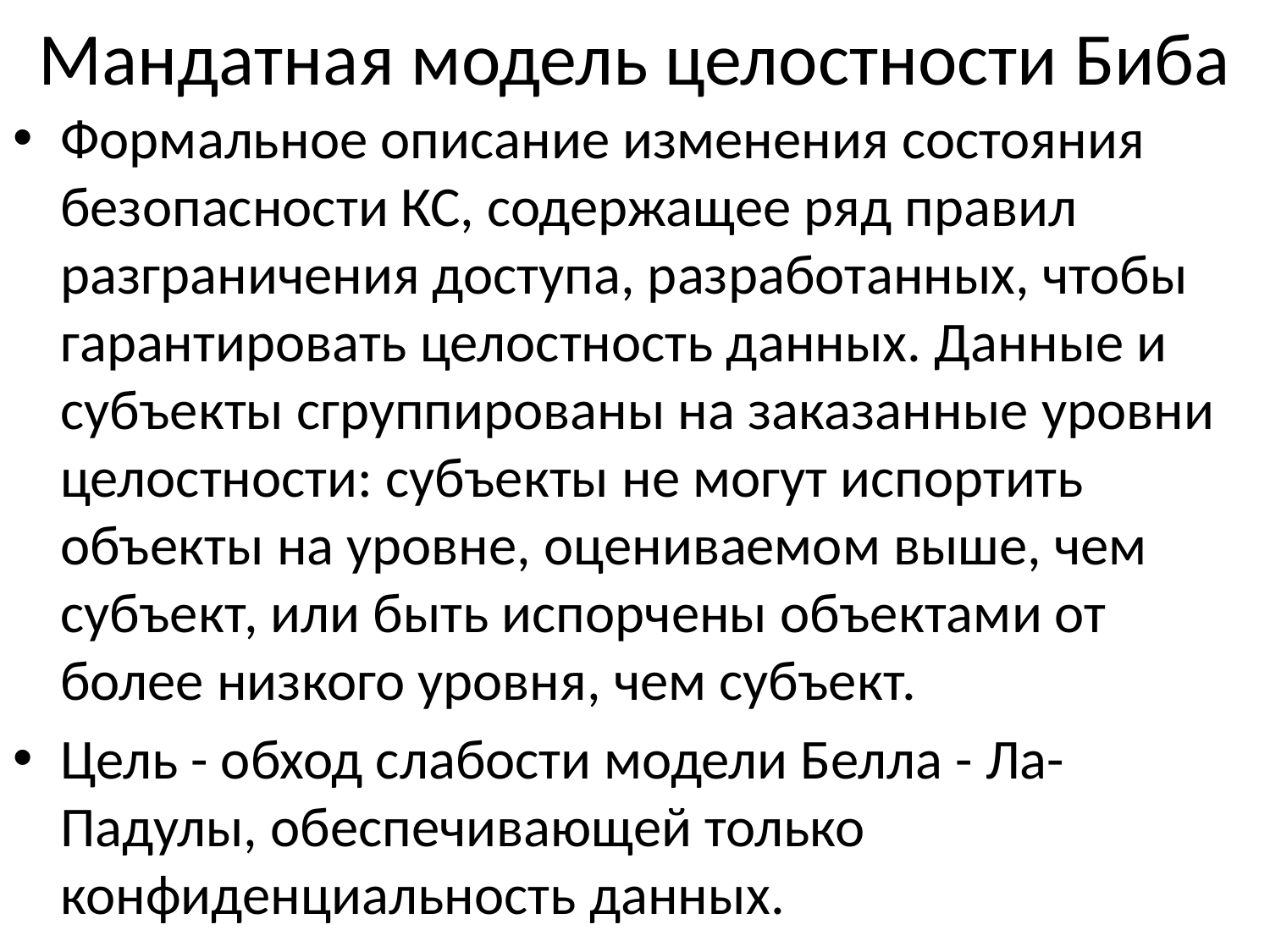

# Мандатная модель целостности Биба
Формальное описание изменения состояния безопасности КС, содержащее ряд правил разграничения доступа, разработанных, чтобы гарантировать целостность данных. Данные и субъекты сгруппированы на заказанные уровни целостности: субъекты не могут испортить объекты на уровне, оцениваемом выше, чем субъект, или быть испорчены объектами от более низкого уровня, чем субъект.
Цель - обход слабости модели Белла - Ла-Падулы, обеспечивающей только конфиденциальность данных.